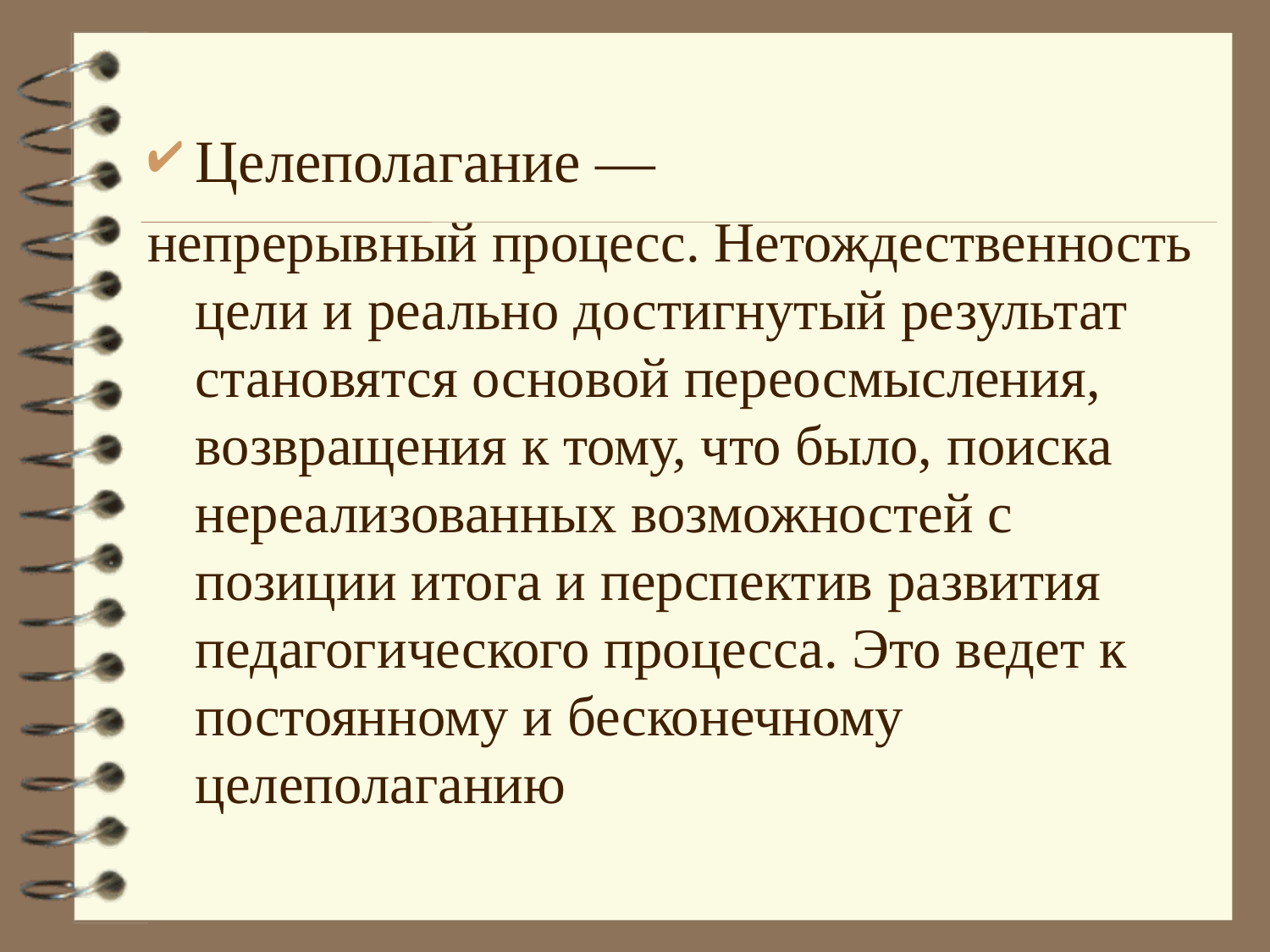

Целеполагание —
непрерывный процесс. Нетождественность цели и реально достигнутый результат становятся основой переосмысления, возвращения к тому, что было, поиска нереализованных возможностей с позиции итога и перспектив развития педагогического процесса. Это ведет к постоянному и бесконечному целеполаганию